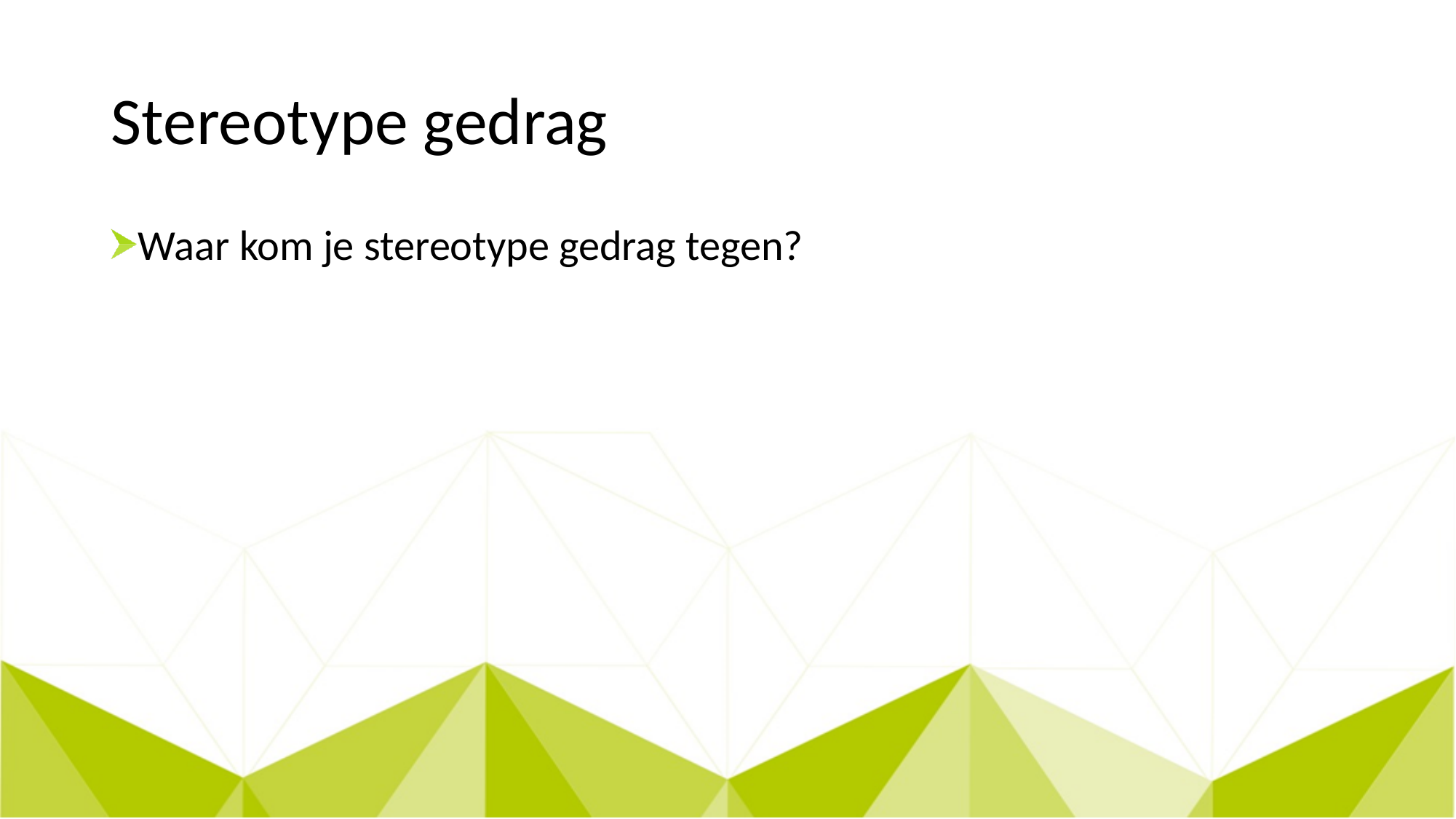

# Stereotype gedrag
Waar kom je stereotype gedrag tegen?